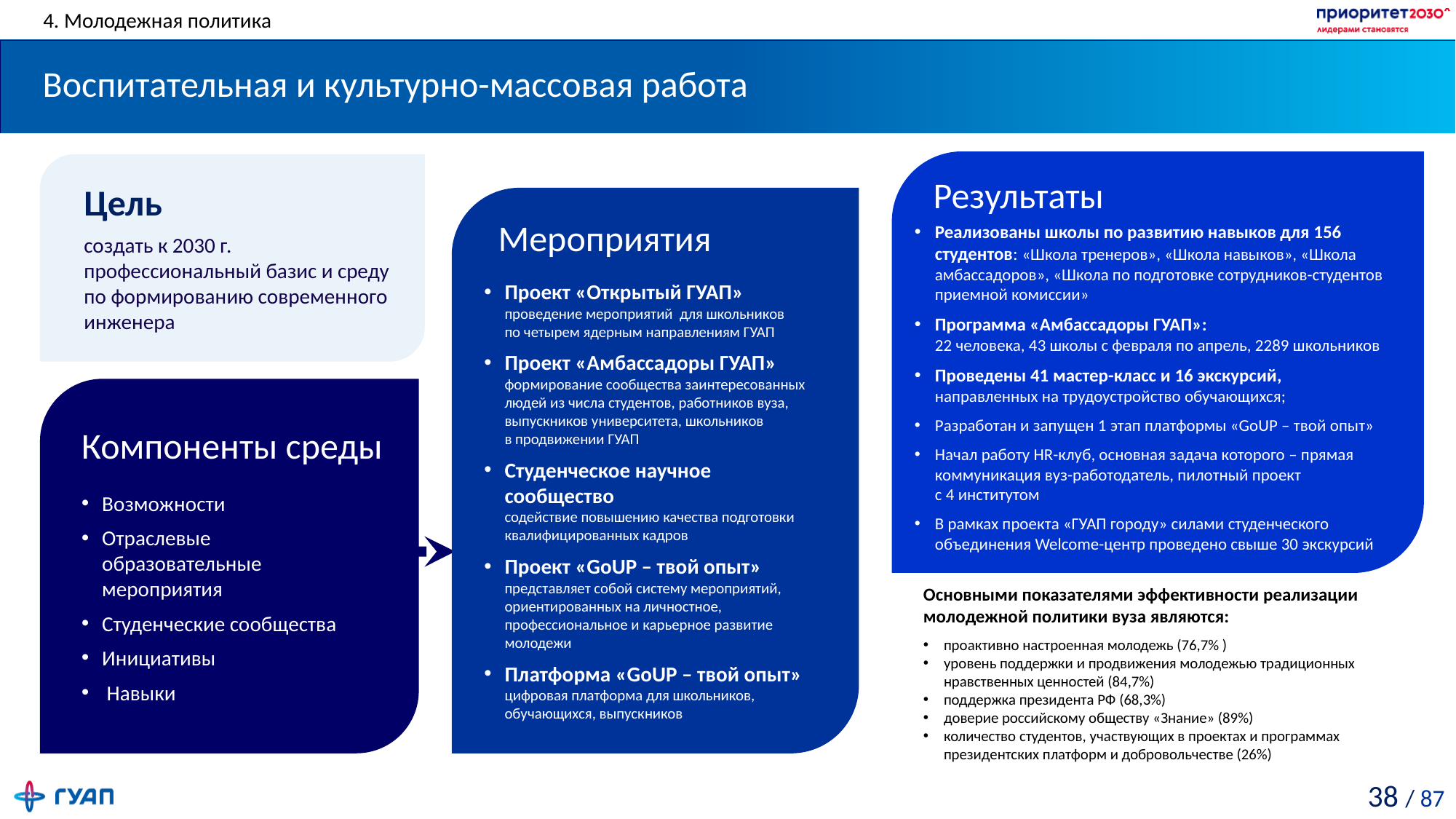

4. Молодежная политика
# Воспитательная и культурно-массовая работа

Результаты
Реализованы школы по развитию навыков для 156 студентов: «Школа тренеров», «Школа навыков», «Школа амбассадоров», «Школа по подготовке сотрудников-студентов приемной комиссии»
Программа «Амбассадоры ГУАП»:
22 человека, 43 школы с февраля по апрель, 2289 школьников
Проведены 41 мастер-класс и 16 экскурсий,
направленных на трудоустройство обучающихся;
Разработан и запущен 1 этап платформы «GoUP – твой опыт»
Начал работу HR-клуб, основная задача которого – прямая коммуникация вуз-работодатель, пилотный проект
с 4 институтом
В рамках проекта «ГУАП городу» силами студенческого объединения Welcome-центр проведено свыше 30 экскурсий

Цель
создать к 2030 г. профессиональный базис и среду по формированию современного инженера

Мероприятия
Проект «Открытый ГУАП»
проведение мероприятий  для школьников
по четырем ядерным направлениям ГУАП
Проект «Амбассадоры ГУАП»
формирование сообщества заинтересованных
людей из числа студентов, работников вуза, выпускников университета, школьников
в продвижении ГУАП
Студенческое научное сообщество
содействие повышению качества подготовки квалифицированных кадров
Проект «GoUP – твой опыт»  представляет собой систему мероприятий, ориентированных на личностное, профессиональное и карьерное развитие молодежи
Платформа «GoUP – твой опыт» цифровая платформа для школьников,
обучающихся, выпускников

Компоненты среды
Возможности
Отраслевые образовательные мероприятия
Студенческие сообщества
Инициативы
 Навыки
Основными показателями эффективности реализации молодежной политики вуза являются:
проактивно настроенная молодежь (76,7% )
уровень поддержки и продвижения молодежью традиционных нравственных ценностей (84,7%)
поддержка президента РФ (68,3%)
доверие российскому обществу «Знание» (89%)
количество студентов, участвующих в проектах и программах президентских платформ и добровольчестве (26%)